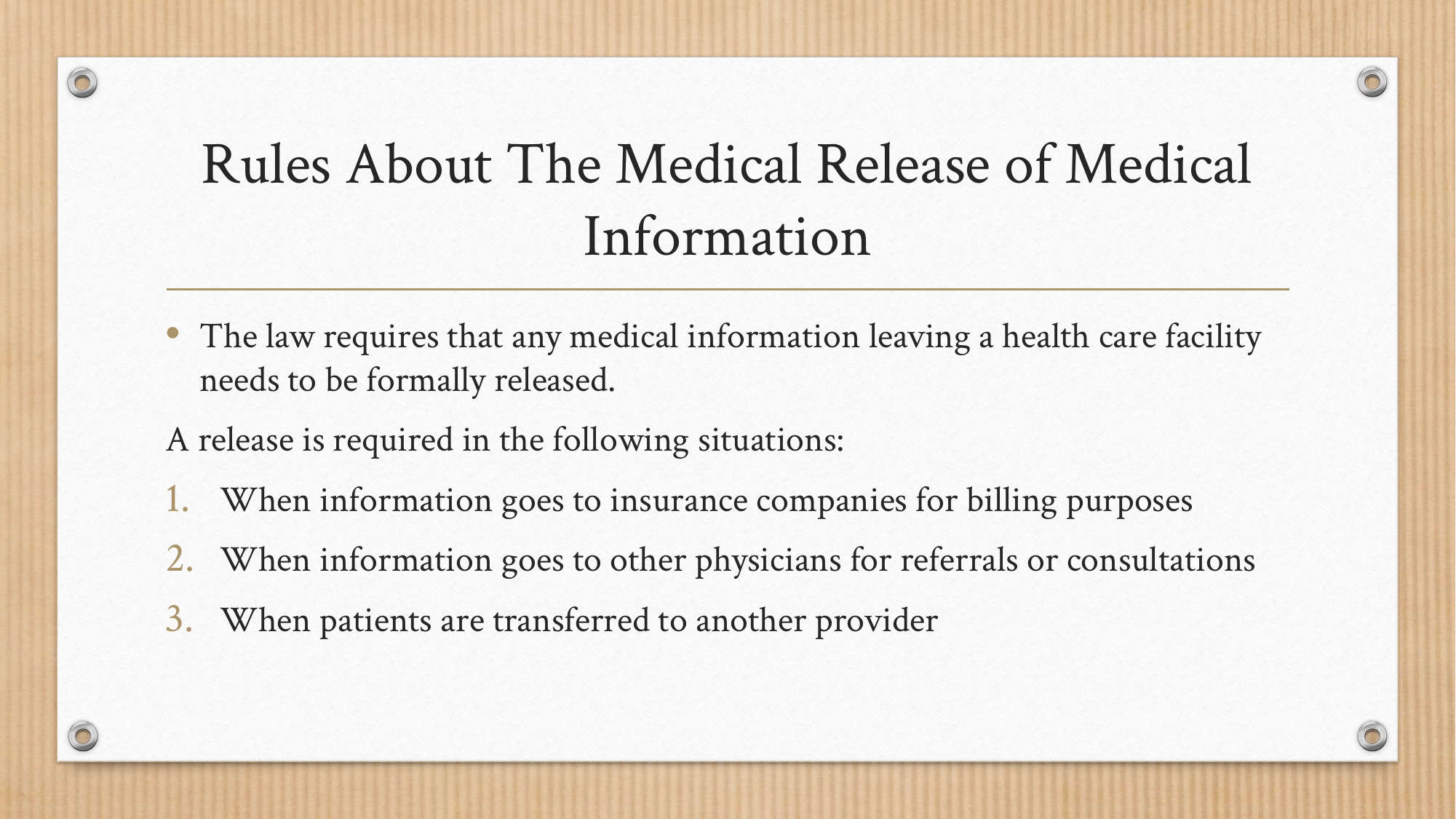

# Rules About The Medical Release of Medical Information
The law requires that any medical information leaving a health care facility needs to be formally released.
A release is required in the following situations:
When information goes to insurance companies for billing purposes
When information goes to other physicians for referrals or consultations
When patients are transferred to another provider